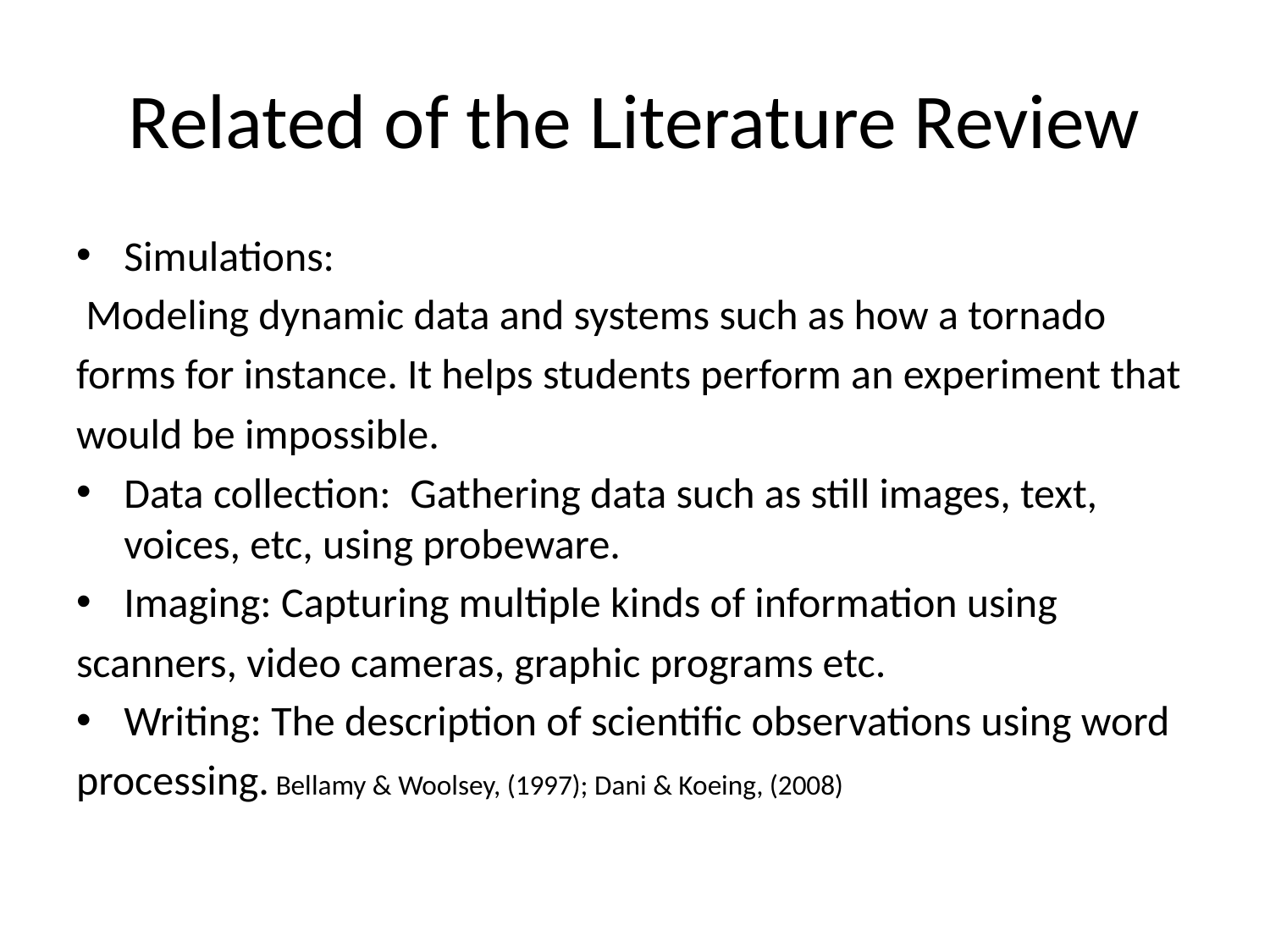

# Related of the Literature Review
Simulations:
 Modeling dynamic data and systems such as how a tornado
forms for instance. It helps students perform an experiment that
would be impossible.
Data collection:  Gathering data such as still images, text, voices, etc, using probeware.
Imaging: Capturing multiple kinds of information using
scanners, video cameras, graphic programs etc.
Writing: The description of scientific observations using word
processing. Bellamy & Woolsey, (1997); Dani & Koeing, (2008)